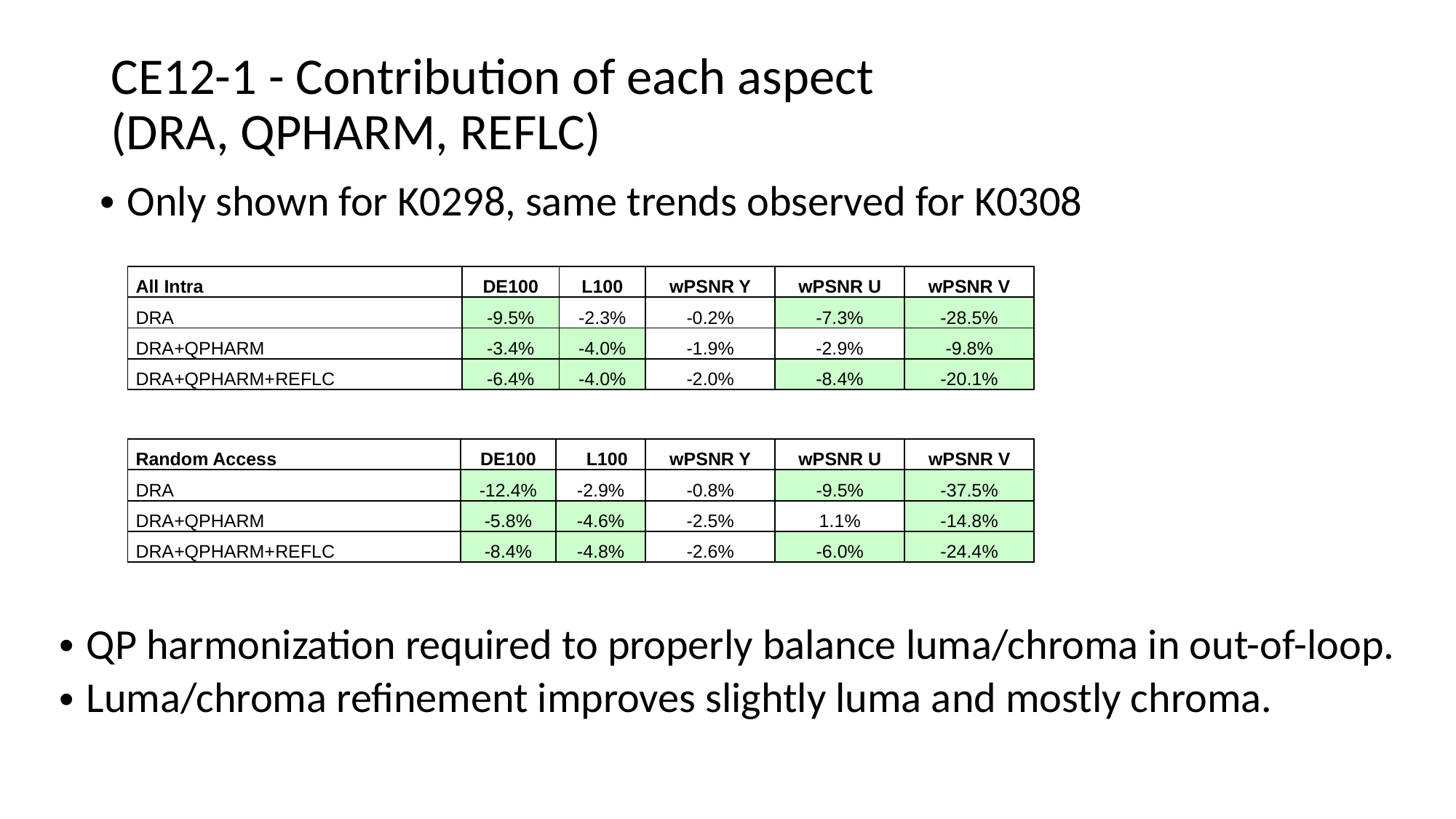

# CE12-1 - Contribution of each aspect (DRA, QPHARM, REFLC)
Only shown for K0298, same trends observed for K0308
| All Intra | DE100 | L100 | wPSNR Y | wPSNR U | wPSNR V |
| --- | --- | --- | --- | --- | --- |
| DRA | -9.5% | -2.3% | -0.2% | -7.3% | -28.5% |
| DRA+QPHARM | -3.4% | -4.0% | -1.9% | -2.9% | -9.8% |
| DRA+QPHARM+REFLC | -6.4% | -4.0% | -2.0% | -8.4% | -20.1% |
| Random Access | DE100 | L100 | wPSNR Y | wPSNR U | wPSNR V |
| --- | --- | --- | --- | --- | --- |
| DRA | -12.4% | -2.9% | -0.8% | -9.5% | -37.5% |
| DRA+QPHARM | -5.8% | -4.6% | -2.5% | 1.1% | -14.8% |
| DRA+QPHARM+REFLC | -8.4% | -4.8% | -2.6% | -6.0% | -24.4% |
QP harmonization required to properly balance luma/chroma in out-of-loop.
Luma/chroma refinement improves slightly luma and mostly chroma.